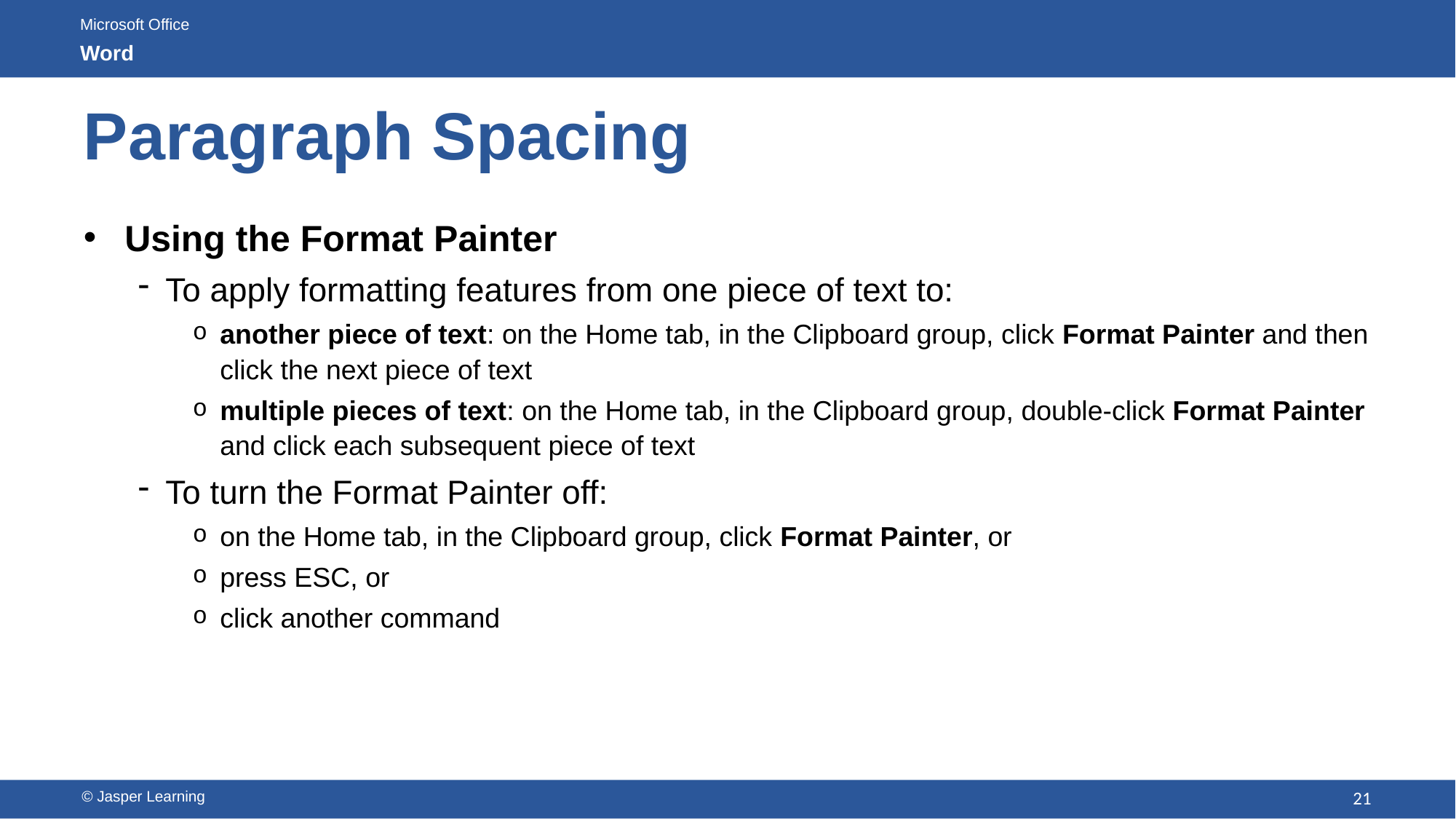

# Paragraph Spacing
Using the Format Painter
To apply formatting features from one piece of text to:
another piece of text: on the Home tab, in the Clipboard group, click Format Painter and then click the next piece of text
multiple pieces of text: on the Home tab, in the Clipboard group, double-click Format Painter and click each subsequent piece of text
To turn the Format Painter off:
on the Home tab, in the Clipboard group, click Format Painter, or
press ESC, or
click another command
21
© Jasper Learning